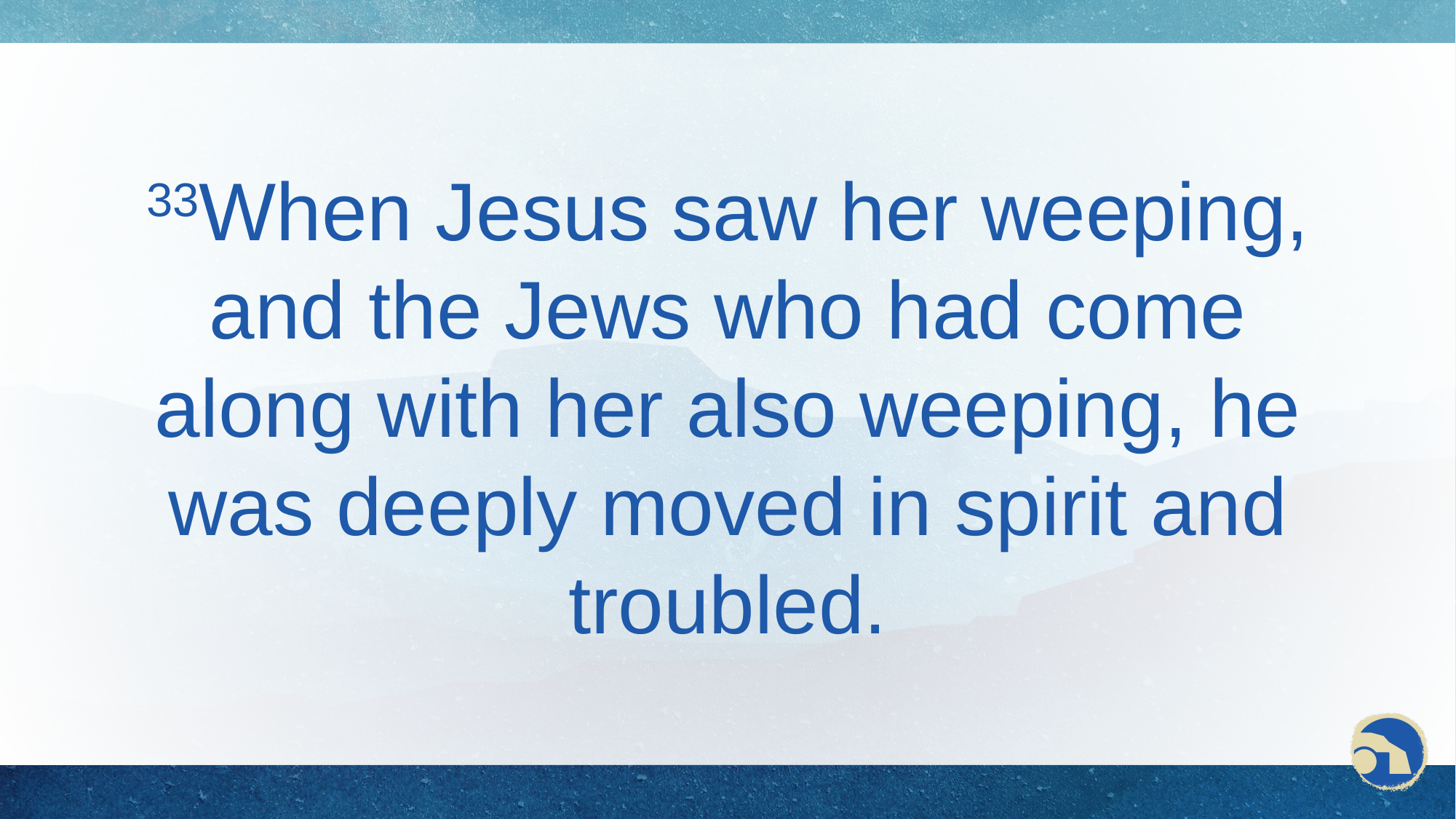

# 33When Jesus saw her weeping, and the Jews who had come along with her also weeping, he was deeply moved in spirit and troubled.